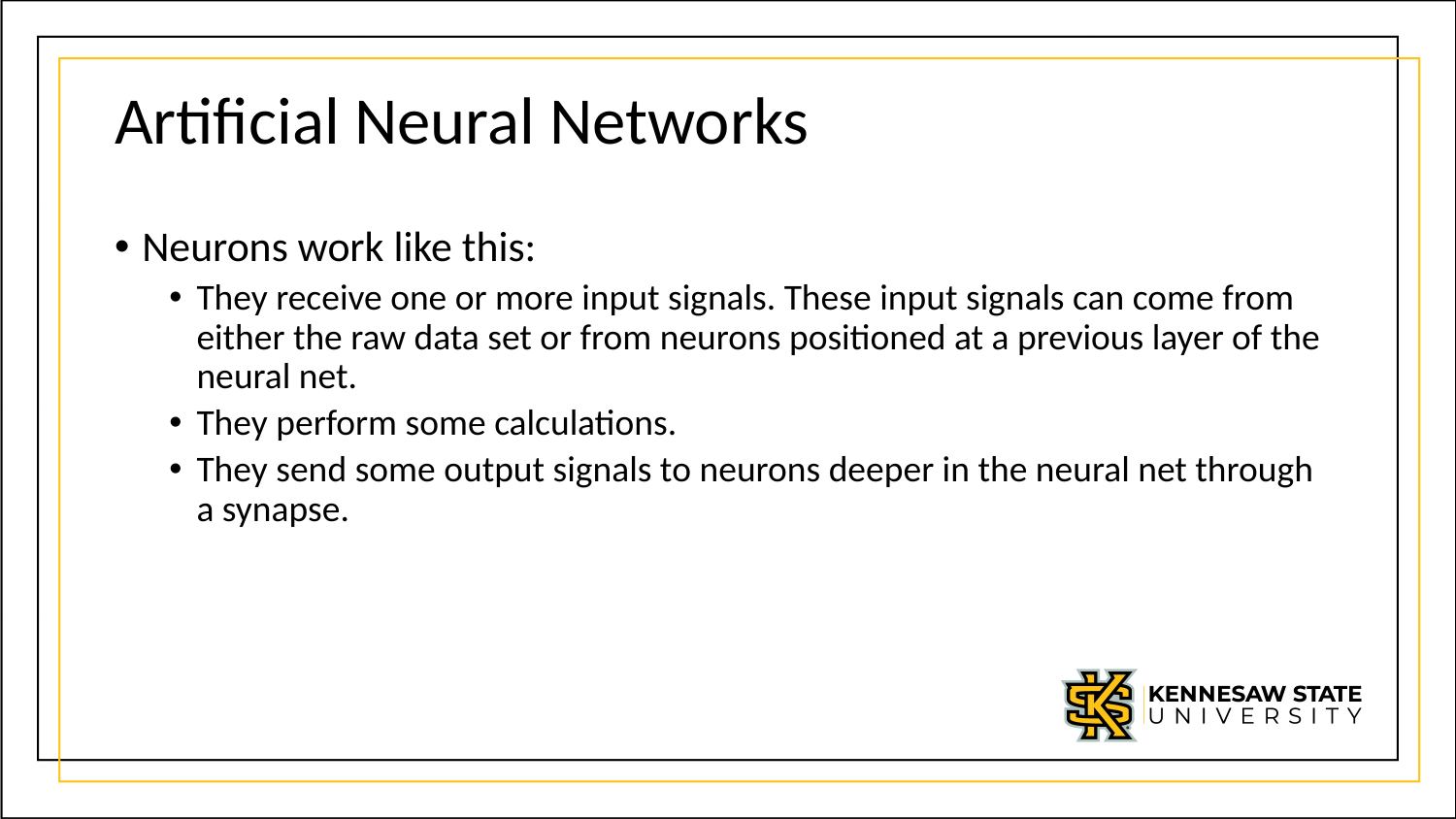

# Artificial Neural Networks
Neurons work like this:
They receive one or more input signals. These input signals can come from either the raw data set or from neurons positioned at a previous layer of the neural net.
They perform some calculations.
They send some output signals to neurons deeper in the neural net through a synapse.